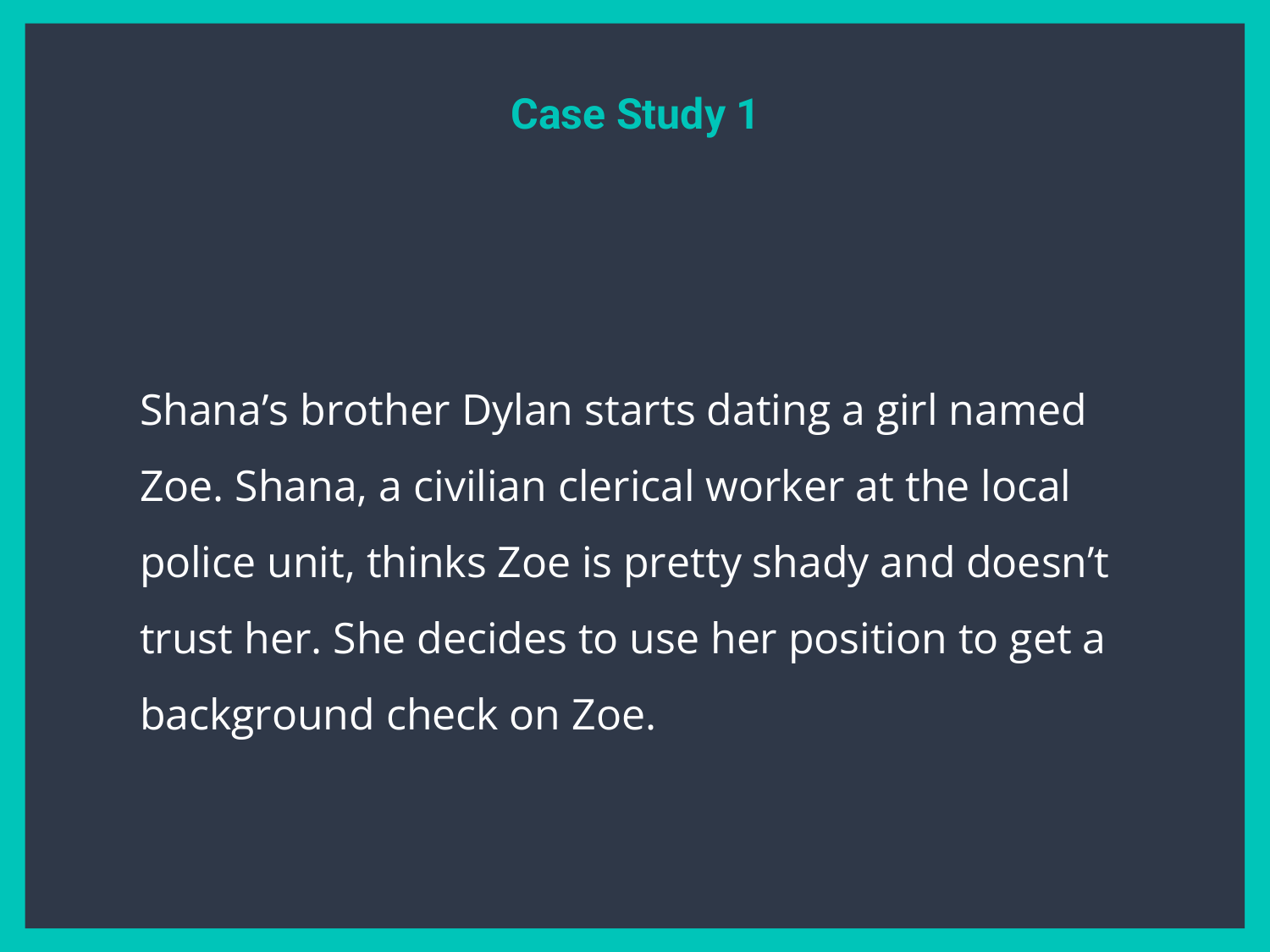

Case Study 1
Shana’s brother Dylan starts dating a girl named Zoe. Shana, a civilian clerical worker at the local police unit, thinks Zoe is pretty shady and doesn’t trust her. She decides to use her position to get a background check on Zoe.